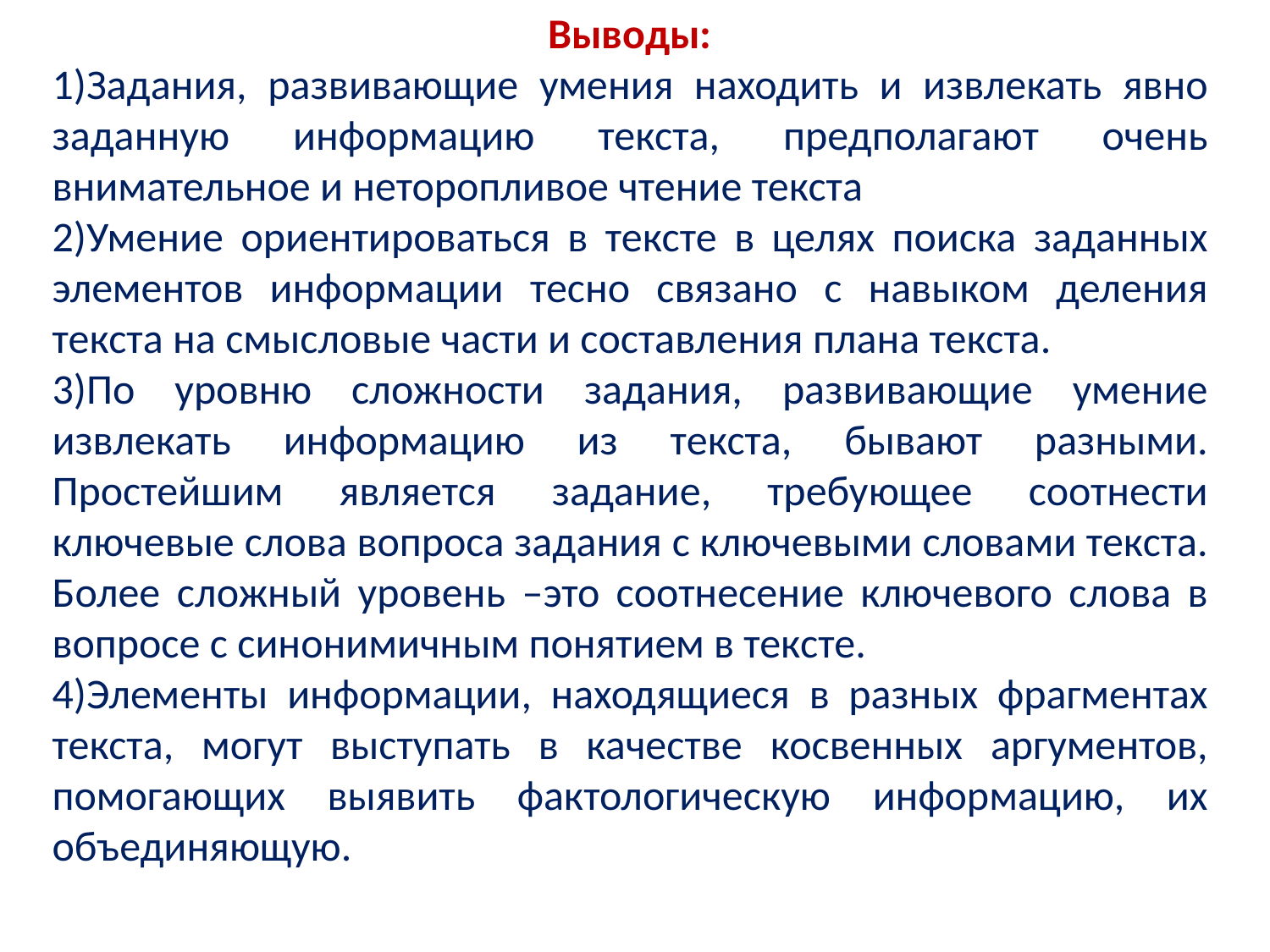

Выводы:
1)Задания, развивающие умения находить и извлекать явно заданную информацию текста, предполагают очень внимательное и неторопливое чтение текста
2)Умение ориентироваться в тексте в целях поиска заданных элементов информации тесно связано с навыком деления текста на смысловые части и составления плана текста.
3)По уровню сложности задания, развивающие умение извлекать информацию из текста, бывают разными. Простейшим является задание, требующее соотнести ключевые слова вопроса задания с ключевыми словами текста. Более сложный уровень –это соотнесение ключевого слова в вопросе с синонимичным понятием в тексте.
4)Элементы информации, находящиеся в разных фрагментах текста, могут выступать в качестве косвенных аргументов, помогающих выявить фактологическую информацию, их объединяющую.